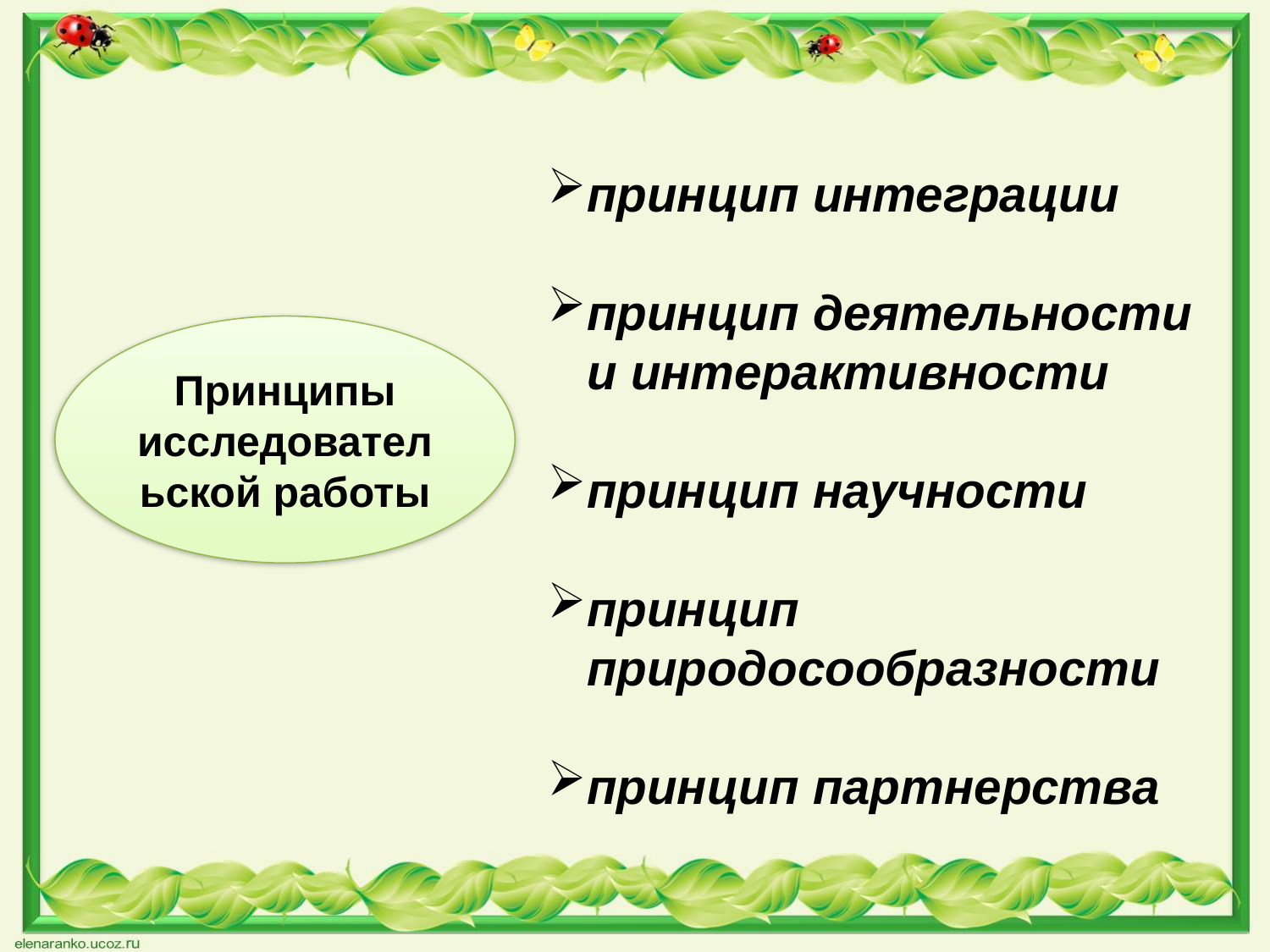

принцип интеграции

принцип деятельности и интерактивности

принцип научности

принцип природосообразности

принцип партнерства
Принципы исследовательской работы